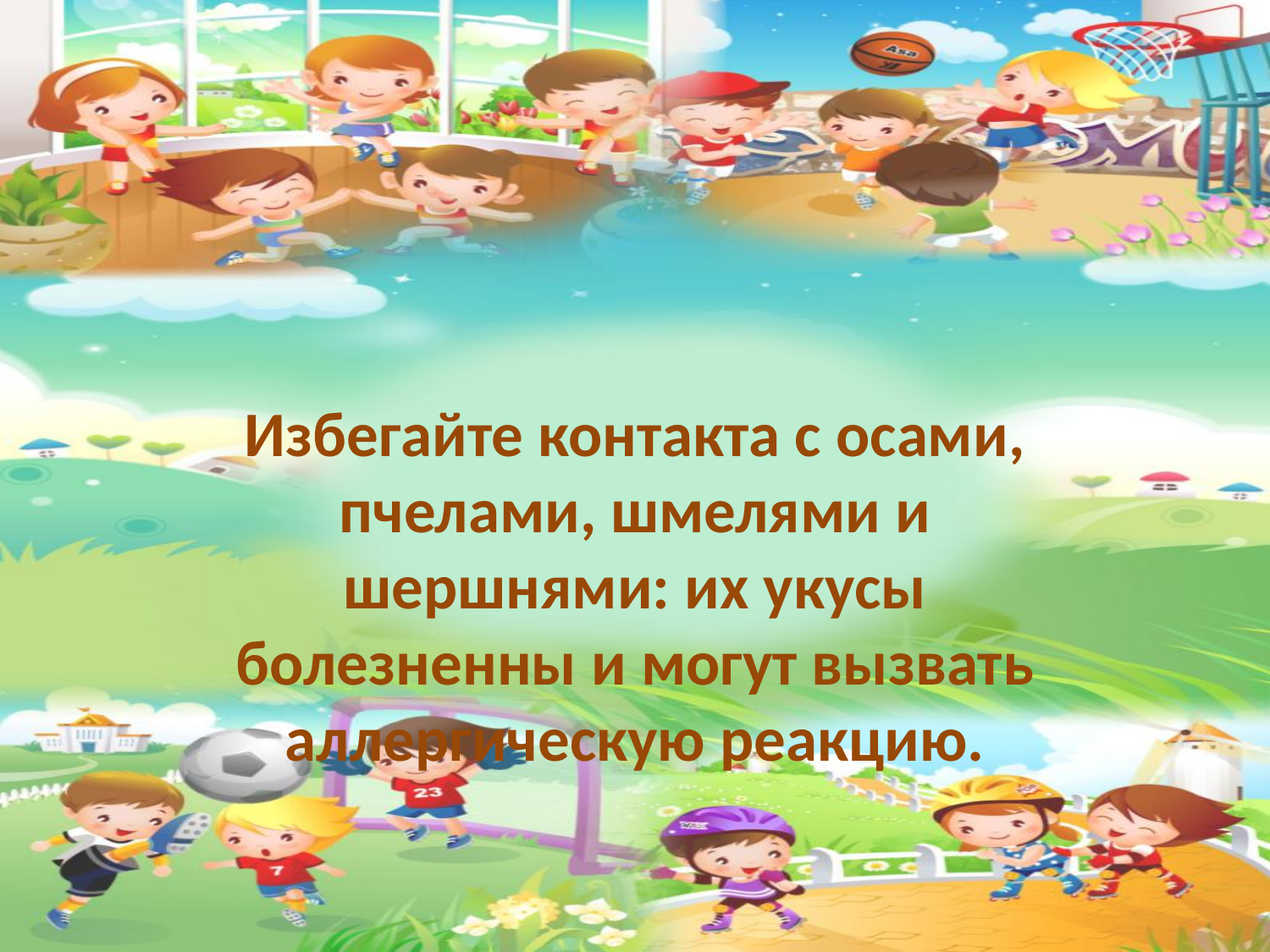

Избегайте контакта с осами, пчелами, шмелями и шершнями: их укусы болезненны и могут вызвать аллергическую реакцию.